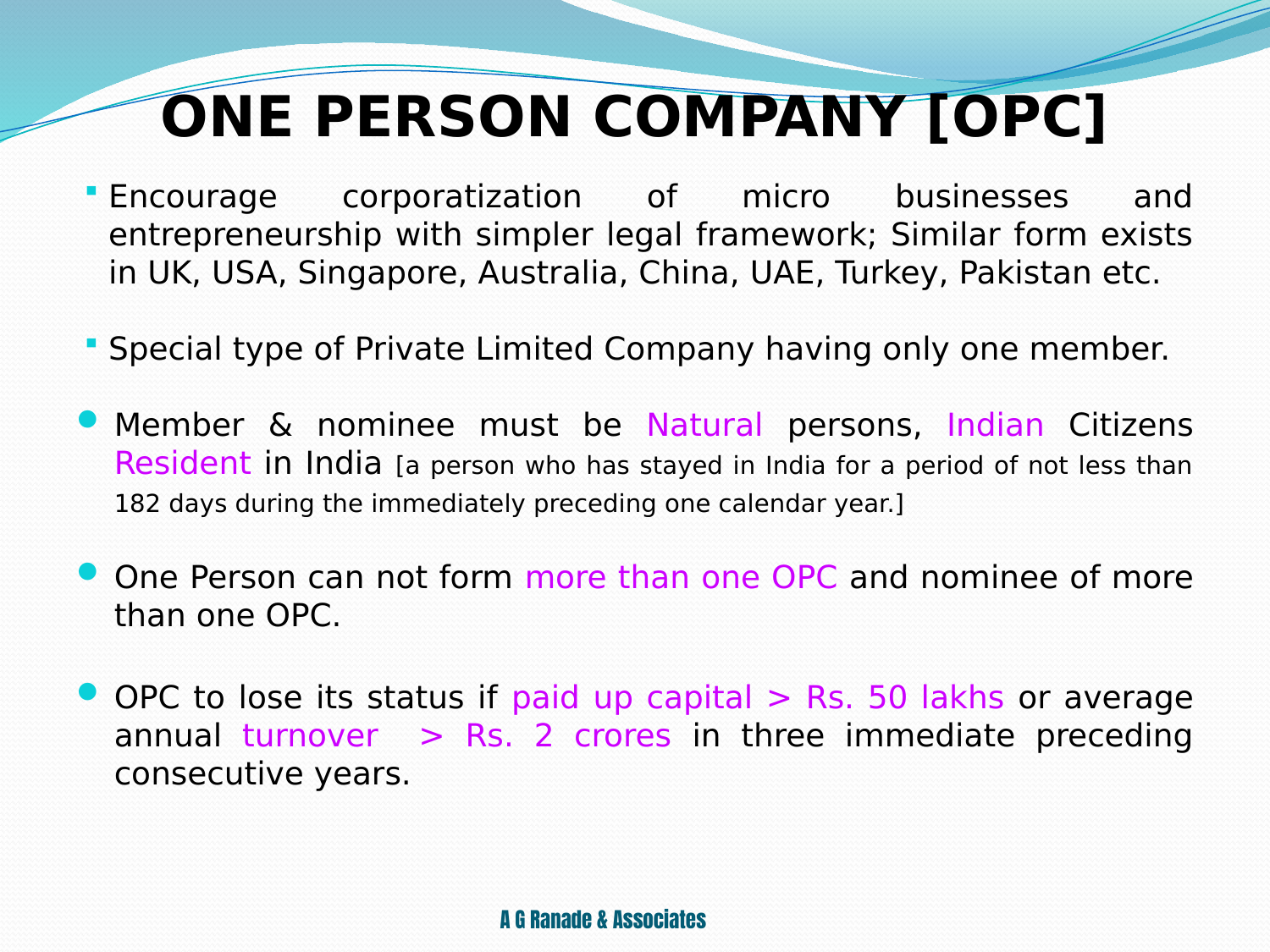

# ONE PERSON COMPANY [OPC]
Encourage corporatization of micro businesses and entrepreneurship with simpler legal framework; Similar form exists in UK, USA, Singapore, Australia, China, UAE, Turkey, Pakistan etc.

Special type of Private Limited Company having only one member.

Member & nominee must be Natural persons, Indian Citizens Resident in India [a person who has stayed in India for a period of not less than 182 days during the immediately preceding one calendar year.]

One Person can not form more than one OPC and nominee of more than one OPC.

OPC to lose its status if paid up capital > Rs. 50 lakhs or average annual turnover  > Rs. 2 crores in three immediate preceding consecutive years.
A G Ranade & Associates